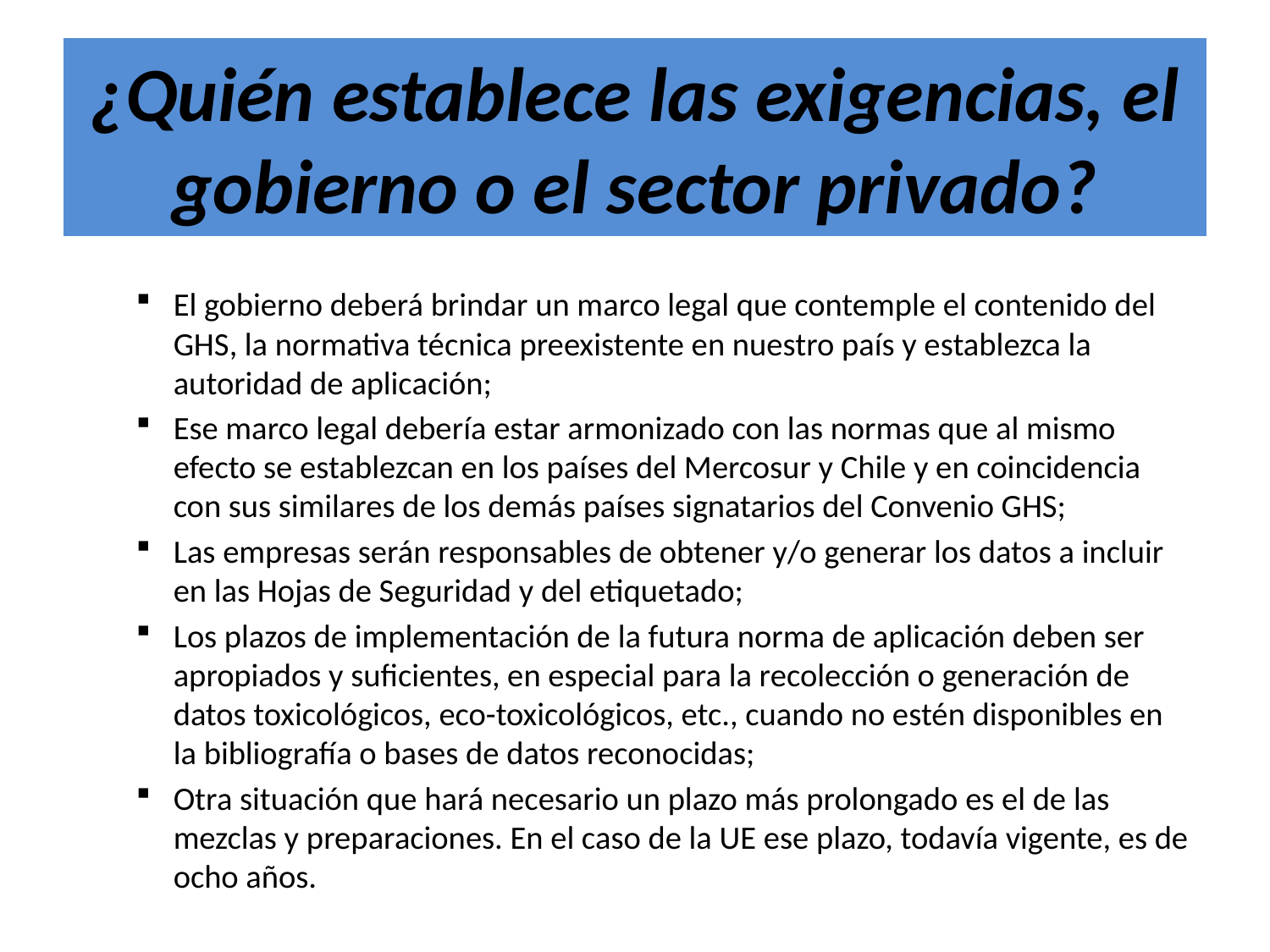

# ¿Quién establece las exigencias, el gobierno o el sector privado?
El gobierno deberá brindar un marco legal que contemple el contenido del GHS, la nor­ma­tiva técnica preexistente en nuestro país y establezca la autoridad de aplicación;
Ese marco legal debería estar armonizado con las normas que al mismo efecto se esta­blez­can en los países del Mercosur y Chile y en coincidencia con sus similares de los demás países signatarios del Convenio GHS;
Las empresas serán responsables de obtener y/o generar los datos a incluir en las Hojas de Seguridad y del etiquetado;
Los plazos de implementación de la futura norma de aplicación deben ser apropiados y sufi­cientes, en especial para la recolección o generación de datos toxicológicos, eco-toxicológicos, etc., cuando no estén disponibles en la bibliografía o bases de da­tos re­co­nocidas;
Otra situación que hará necesario un plazo más prolongado es el de las mezclas y prepa­ra­ciones. En el caso de la UE ese plazo, todavía vigente, es de ocho años.